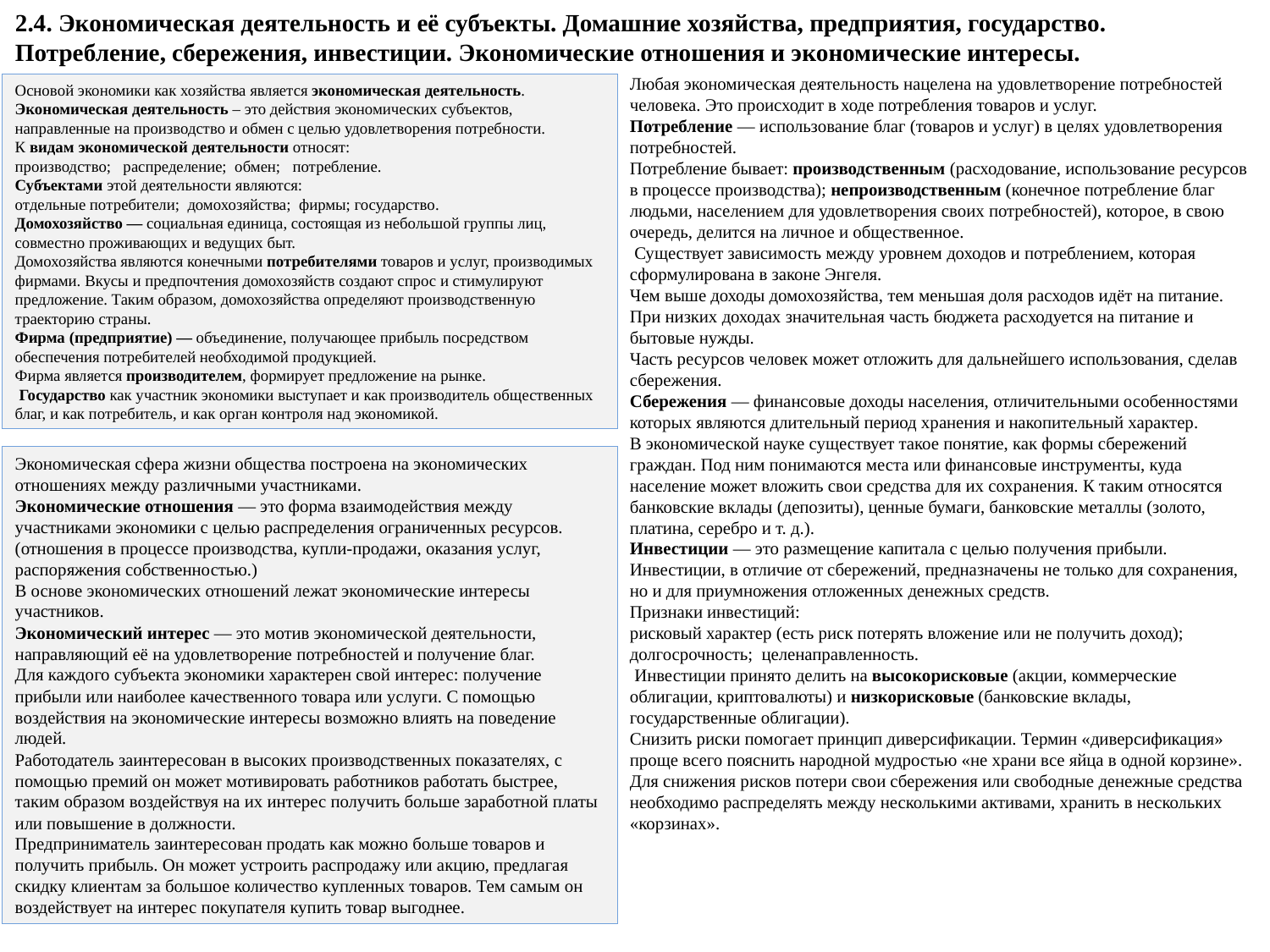

2.4. Экономическая деятельность и её субъекты. Домашние хозяйства, предприятия, государство. Потребление, сбережения, инвестиции. Экономические отношения и экономические интересы.

Любая экономическая деятельность нацелена на удовлетворение потребностей человека. Это происходит в ходе потребления товаров и услуг.
Потребление — использование благ (товаров и услуг) в целях удовлетворения потребностей.
Потребление бывает: производственным (расходование, использование ресурсов в процессе производства); непроизводственным (конечное потребление благ людьми, населением для удовлетворения своих потребностей), которое, в свою очередь, делится на личное и общественное.
 Существует зависимость между уровнем доходов и потреблением, которая сформулирована в законе Энгеля.
Чем выше доходы домохозяйства, тем меньшая доля расходов идёт на питание. При низких доходах значительная часть бюджета расходуется на питание и бытовые нужды.
Часть ресурсов человек может отложить для дальнейшего использования, сделав сбережения.
Сбережения — финансовые доходы населения, отличительными особенностями которых являются длительный период хранения и накопительный характер.
В экономической науке существует такое понятие, как формы сбережений граждан. Под ним понимаются места или финансовые инструменты, куда население может вложить свои средства для их сохранения. К таким относятся банковские вклады (депозиты), ценные бумаги, банковские металлы (золото, платина, серебро и т. д.).
Инвестиции — это размещение капитала с целью получения прибыли.
Инвестиции, в отличие от сбережений, предназначены не только для сохранения, но и для приумножения отложенных денежных средств.
Признаки инвестиций:
рисковый характер (есть риск потерять вложение или не получить доход);
долгосрочность;  целенаправленность.
 Инвестиции принято делить на высокорисковые (акции, коммерческие облигации, криптовалюты) и низкорисковые (банковские вклады, государственные облигации).
Снизить риски помогает принцип диверсификации. Термин «диверсификация» проще всего пояснить народной мудростью «не храни все яйца в одной корзине». Для снижения рисков потери свои сбережения или свободные денежные средства необходимо распределять между несколькими активами, хранить в нескольких «корзинах».
Основой экономики как хозяйства является экономическая деятельность. Экономическая деятельность – это действия экономических субъектов, направленные на производство и обмен с целью удовлетворения потребности.
К видам экономической деятельности относят:
производство;   распределение;  обмен;   потребление.
Субъектами этой деятельности являются:
отдельные потребители;  домохозяйства;  фирмы; государство.
Домохозяйство — социальная единица, состоящая из небольшой группы лиц, совместно проживающих и ведущих быт.
Домохозяйства являются конечными потребителями товаров и услуг, производимых фирмами. Вкусы и предпочтения домохозяйств создают спрос и стимулируют предложение. Таким образом, домохозяйства определяют производственную траекторию страны.
Фирма (предприятие) — объединение, получающее прибыль посредством обеспечения потребителей необходимой продукцией.
Фирма является производителем, формирует предложение на рынке.
 Государство как участник экономики выступает и как производитель общественных благ, и как потребитель, и как орган контроля над экономикой.
Экономическая сфера жизни общества построена на экономических отношениях между различными участниками.
Экономические отношения — это форма взаимодействия между участниками экономики с целью распределения ограниченных ресурсов.
(отношения в процессе производства, купли-продажи, оказания услуг, распоряжения собственностью.)
В основе экономических отношений лежат экономические интересы участников.
Экономический интерес — это мотив экономической деятельности, направляющий её на удовлетворение потребностей и получение благ.
Для каждого субъекта экономики характерен свой интерес: получение прибыли или наиболее качественного товара или услуги. С помощью воздействия на экономические интересы возможно влиять на поведение людей.
Работодатель заинтересован в высоких производственных показателях, с помощью премий он может мотивировать работников работать быстрее, таким образом воздействуя на их интерес получить больше заработной платы или повышение в должности.
Предприниматель заинтересован продать как можно больше товаров и получить прибыль. Он может устроить распродажу или акцию, предлагая скидку клиентам за большое количество купленных товаров. Тем самым он воздействует на интерес покупателя купить товар выгоднее.